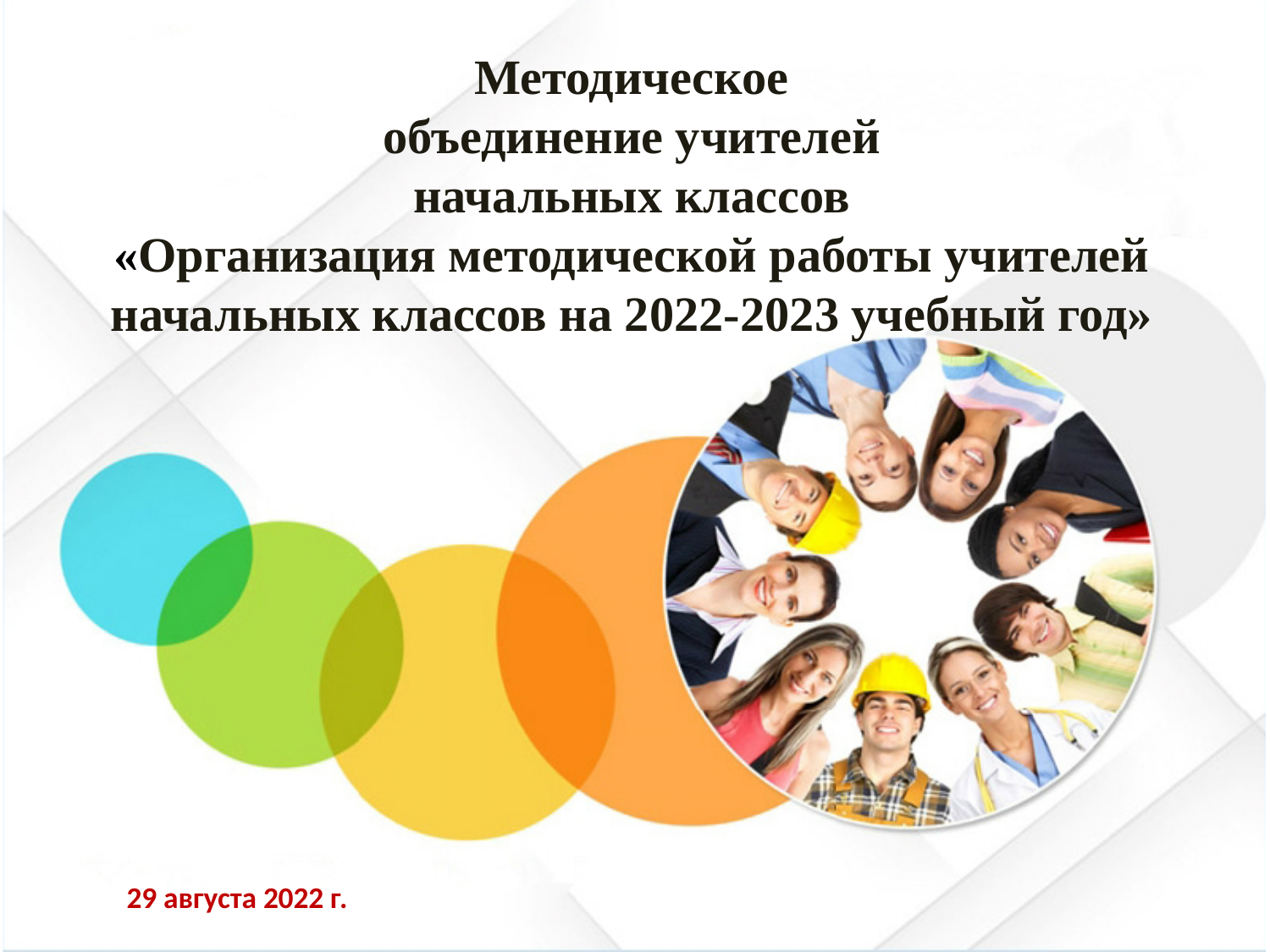

# Методическое объединение учителей начальных классов «Организация методической работы учителей начальных классов на 2022-2023 учебный год»
29 августа 2022 г.